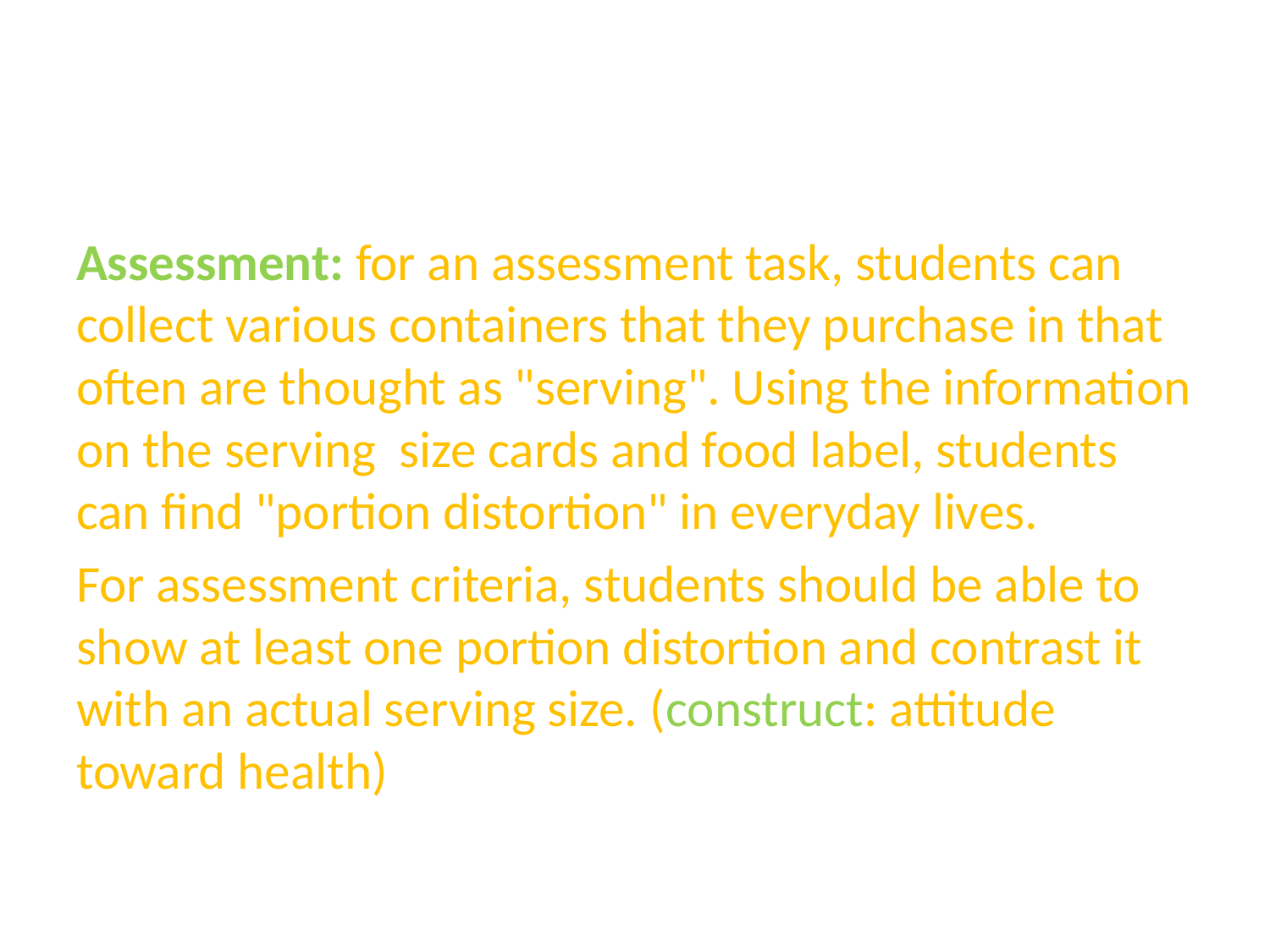

Assessment: for an assessment task, students can collect various containers that they purchase in that often are thought as "serving". Using the information on the serving  size cards and food label, students can find "portion distortion" in everyday lives.
For assessment criteria, students should be able to show at least one portion distortion and contrast it with an actual serving size. (construct: attitude toward health)